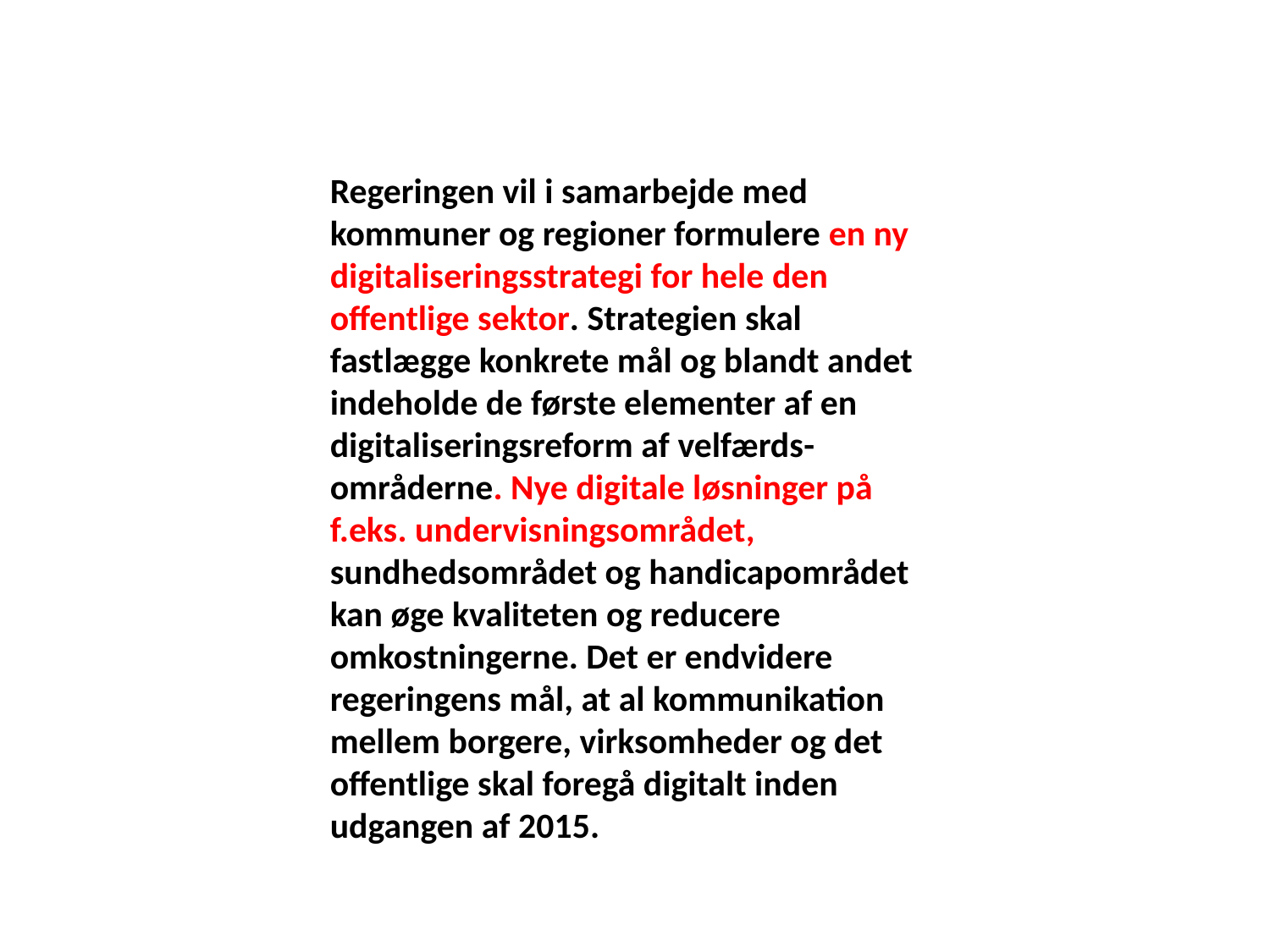

Regeringen vil i samarbejde med kommuner og regioner formulere en ny digitaliseringsstrategi for hele den offentlige sektor. Strategien skal fastlægge konkrete mål og blandt andet indeholde de første elementer af en digitaliseringsreform af velfærds-områderne. Nye digitale løsninger på f.eks. undervisningsområdet, sundhedsområdet og handicapområdet kan øge kvaliteten og reducere omkostningerne. Det er endvidere regeringens mål, at al kommunikation mellem borgere, virksomheder og det offentlige skal foregå digitalt inden
udgangen af 2015.